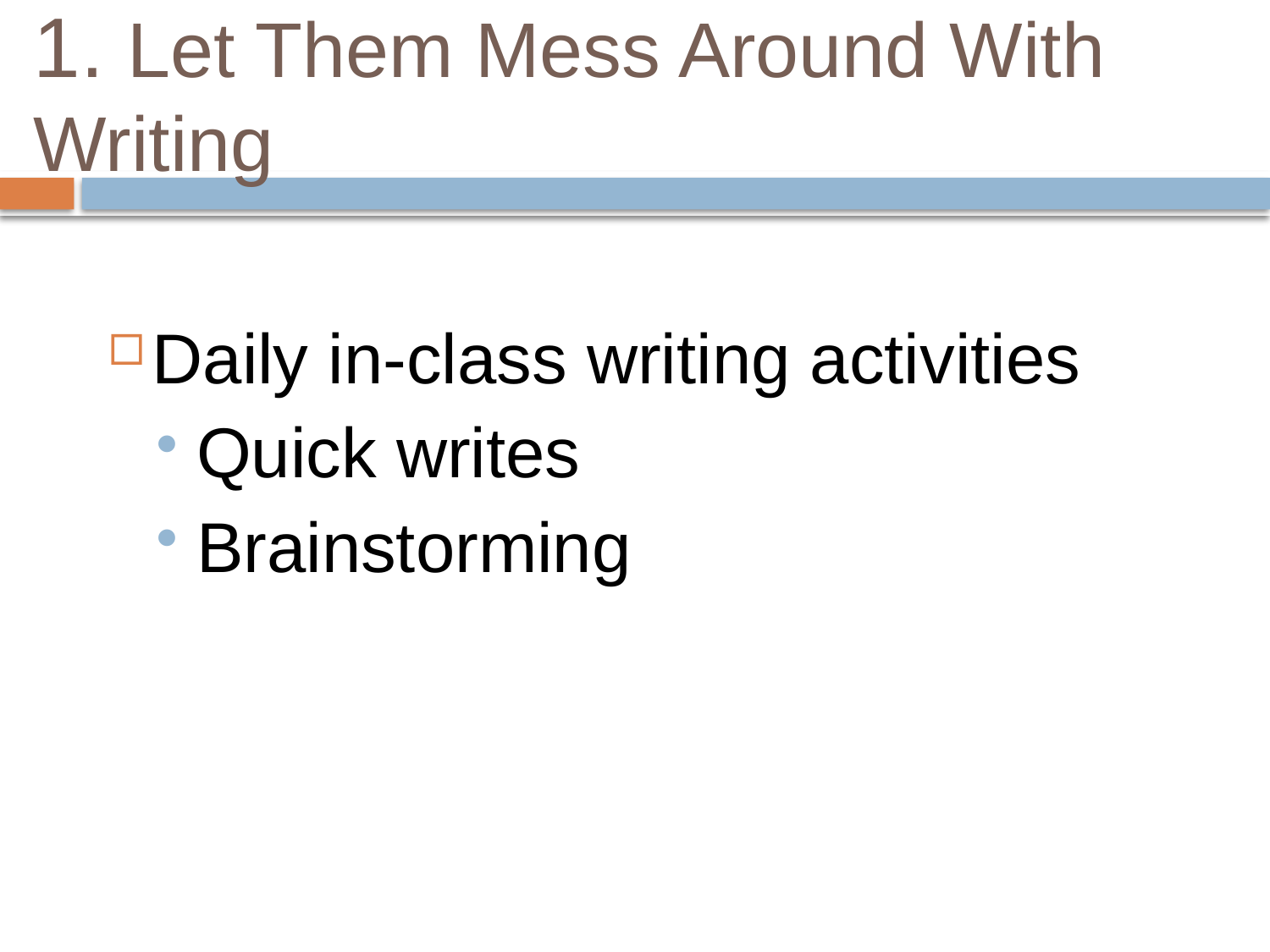

# 1. Let Them Mess Around With Writing
Daily in-class writing activities
Quick writes
Brainstorming